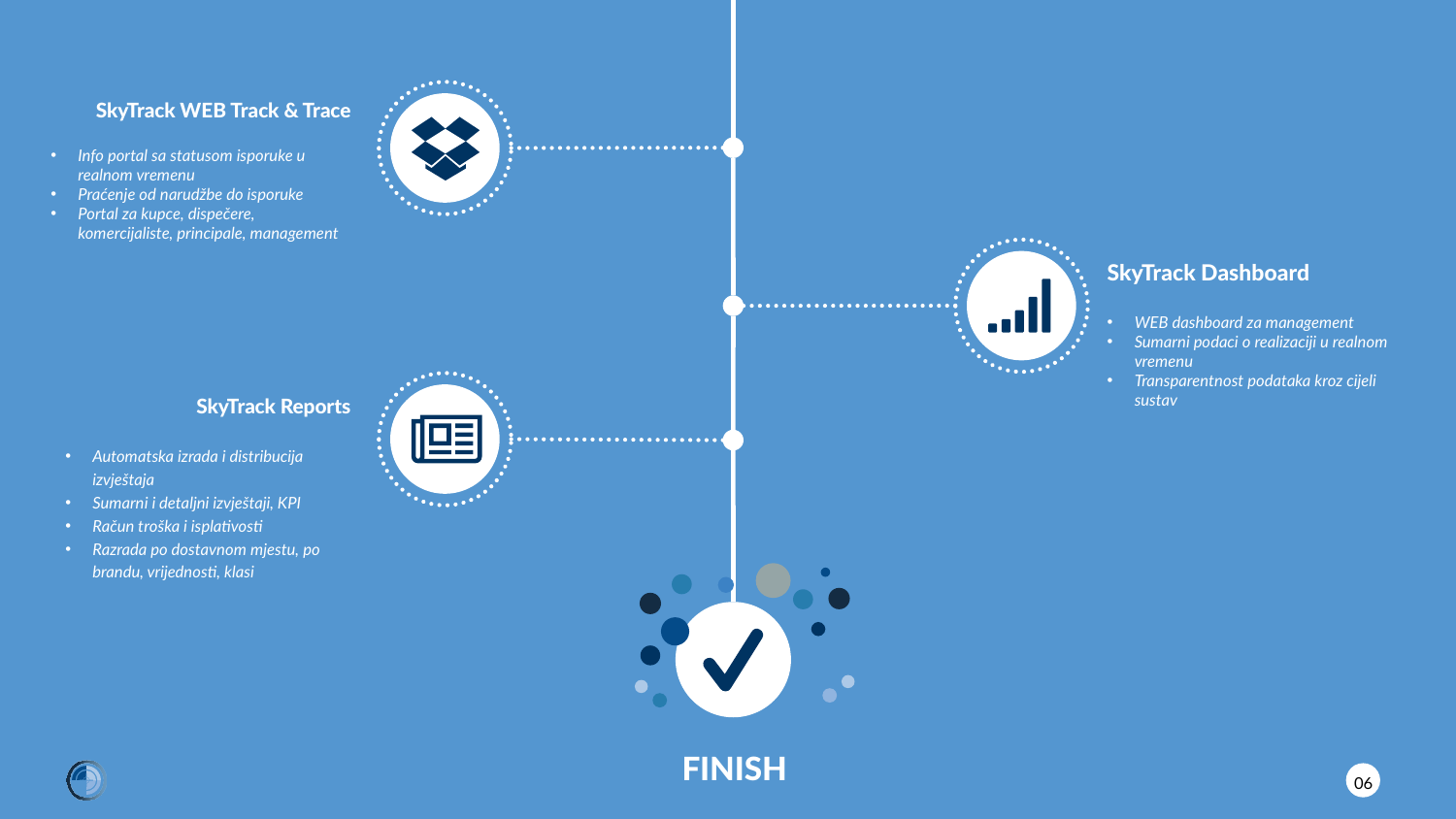

SkyTrack WEB Track & Trace

Info portal sa statusom isporuke u realnom vremenu
Praćenje od narudžbe do isporuke
Portal za kupce, dispečere, komercijaliste, principale, management

SkyTrack Dashboard

WEB dashboard za management
Sumarni podaci o realizaciji u realnom vremenu
Transparentnost podataka kroz cijeli sustav

SkyTrack Reports

Automatska izrada i distribucija izvještaja
Sumarni i detaljni izvještaji, KPI
Račun troška i isplativosti
Razrada po dostavnom mjestu, po brandu, vrijednosti, klasi

FINISH

06